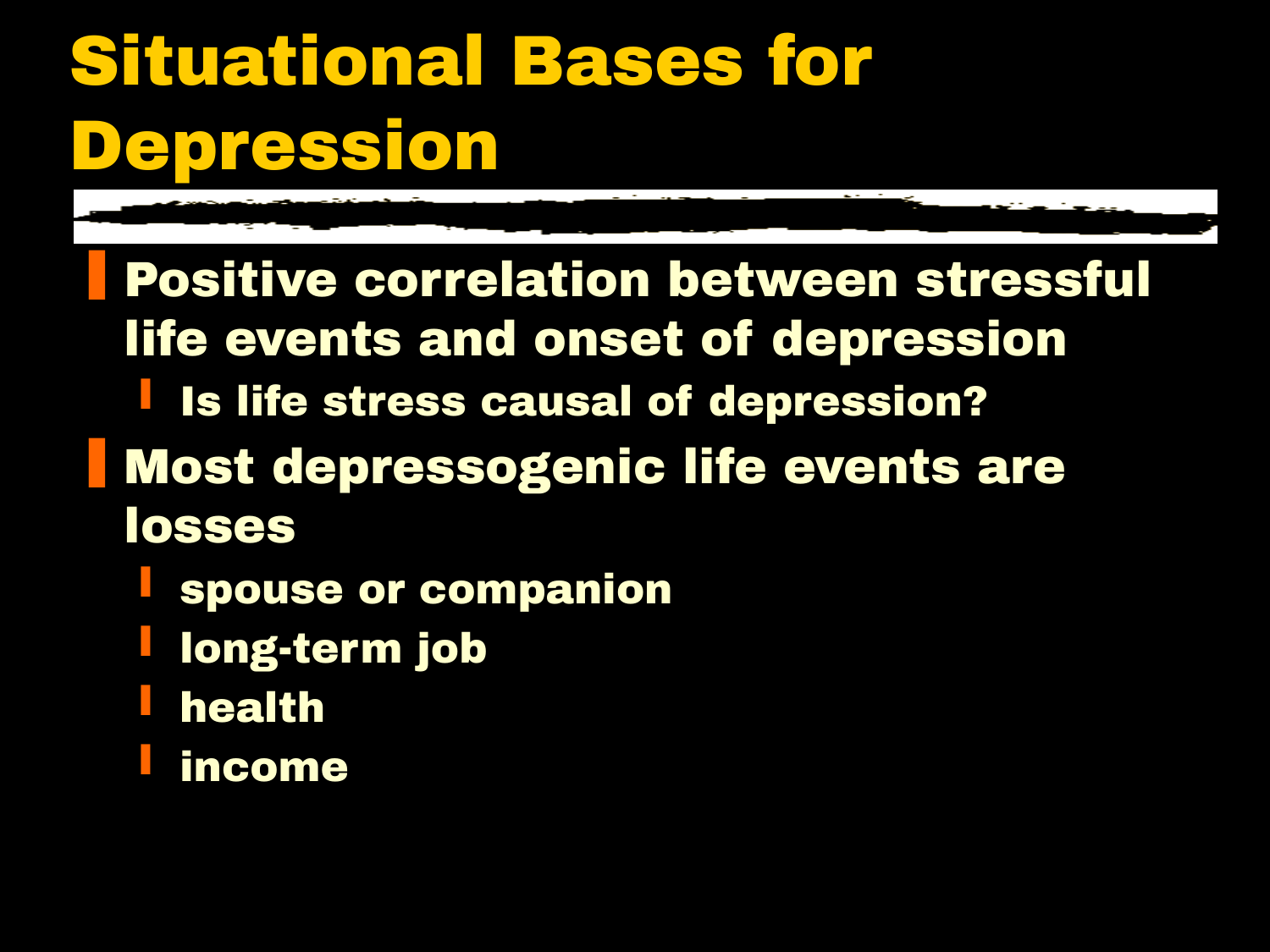

# Situational Bases for Depression
Positive correlation between stressful life events and onset of depression
Is life stress causal of depression?
Most depressogenic life events are losses
spouse or companion
long-term job
health
income